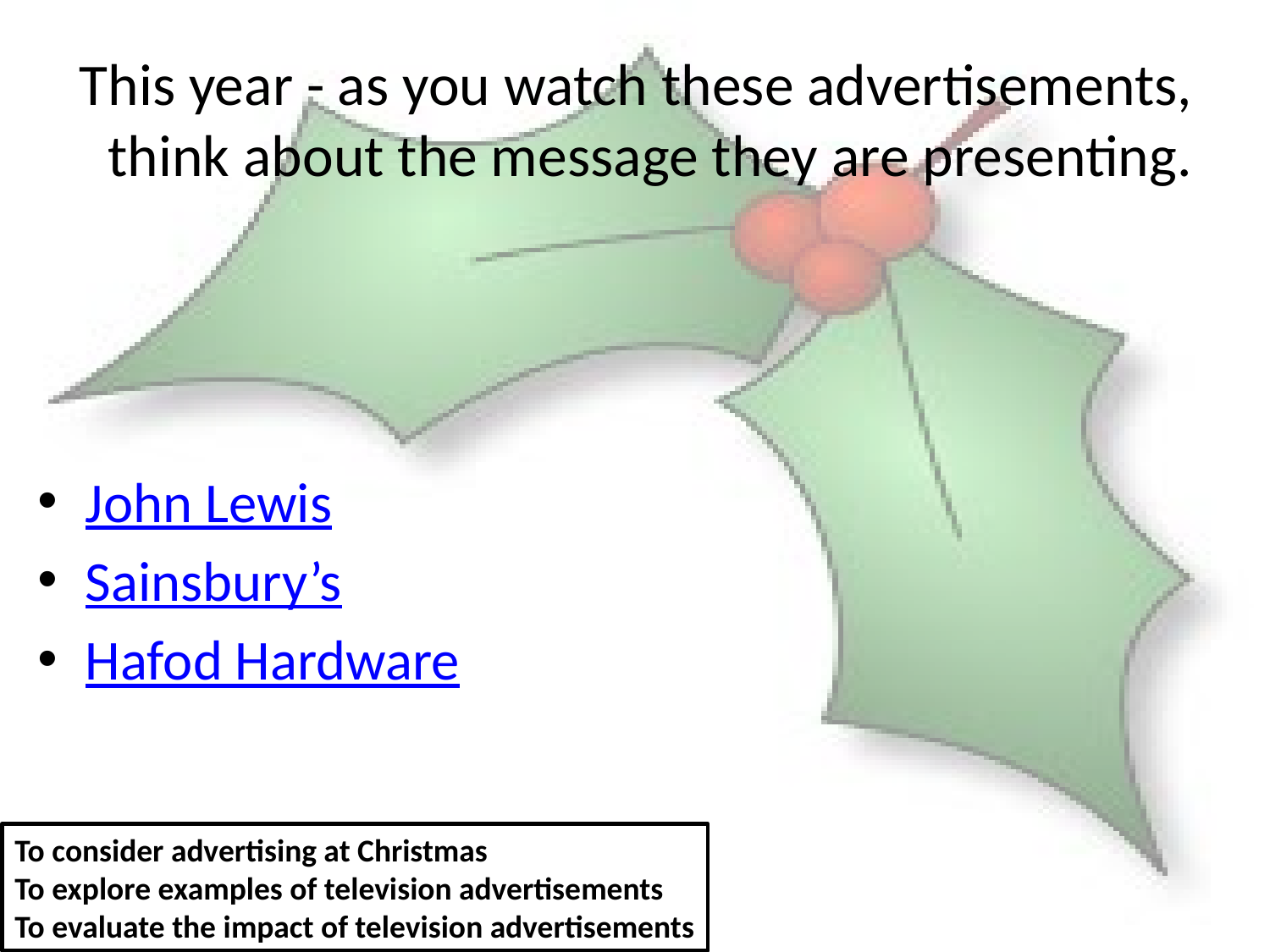

# This year - as you watch these advertisements, think about the message they are presenting.

John Lewis
Sainsbury’s
Hafod Hardware

To consider advertising at Christmas
To explore examples of television advertisements
To evaluate the impact of television advertisements